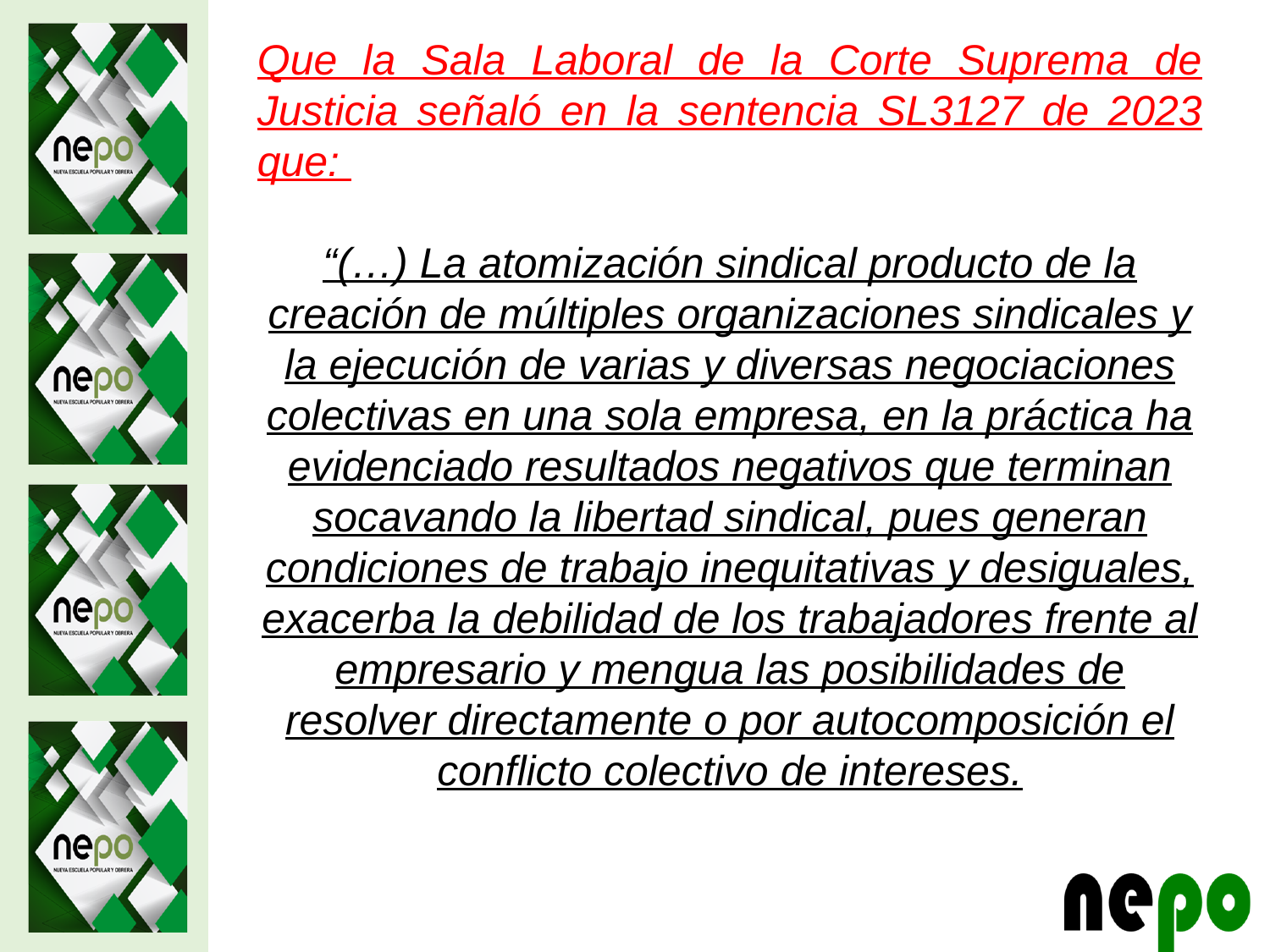

Que la Sala Laboral de la Corte Suprema de Justicia señaló en la sentencia SL3127 de 2023 que:

“(…) La atomización sindical producto de la creación de múltiples organizaciones sindicales y la ejecución de varias y diversas negociaciones colectivas en una sola empresa, en la práctica ha evidenciado resultados negativos que terminan socavando la libertad sindical, pues generan condiciones de trabajo inequitativas y desiguales, exacerba la debilidad de los trabajadores frente al empresario y mengua las posibilidades de resolver directamente o por autocomposición el conflicto colectivo de intereses.